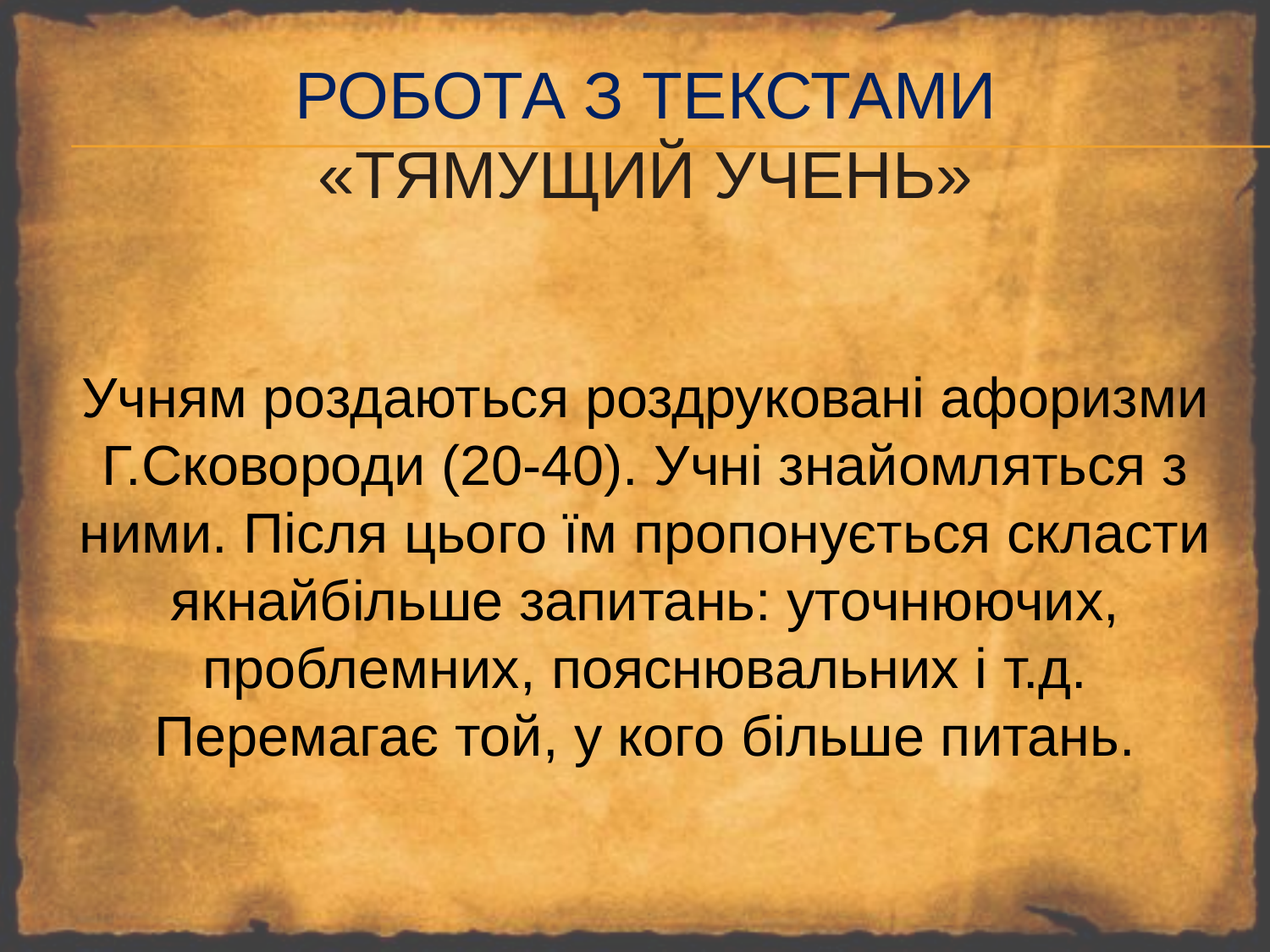

# Робота з текстами «тямущий учень»

Учням роздаються роздруковані афоризми Г.Сковороди (20-40). Учні знайомляться з ними. Після цього їм пропонується скласти якнайбільше запитань: уточнюючих, проблемних, пояснювальних і т.д. Перемагає той, у кого більше питань.